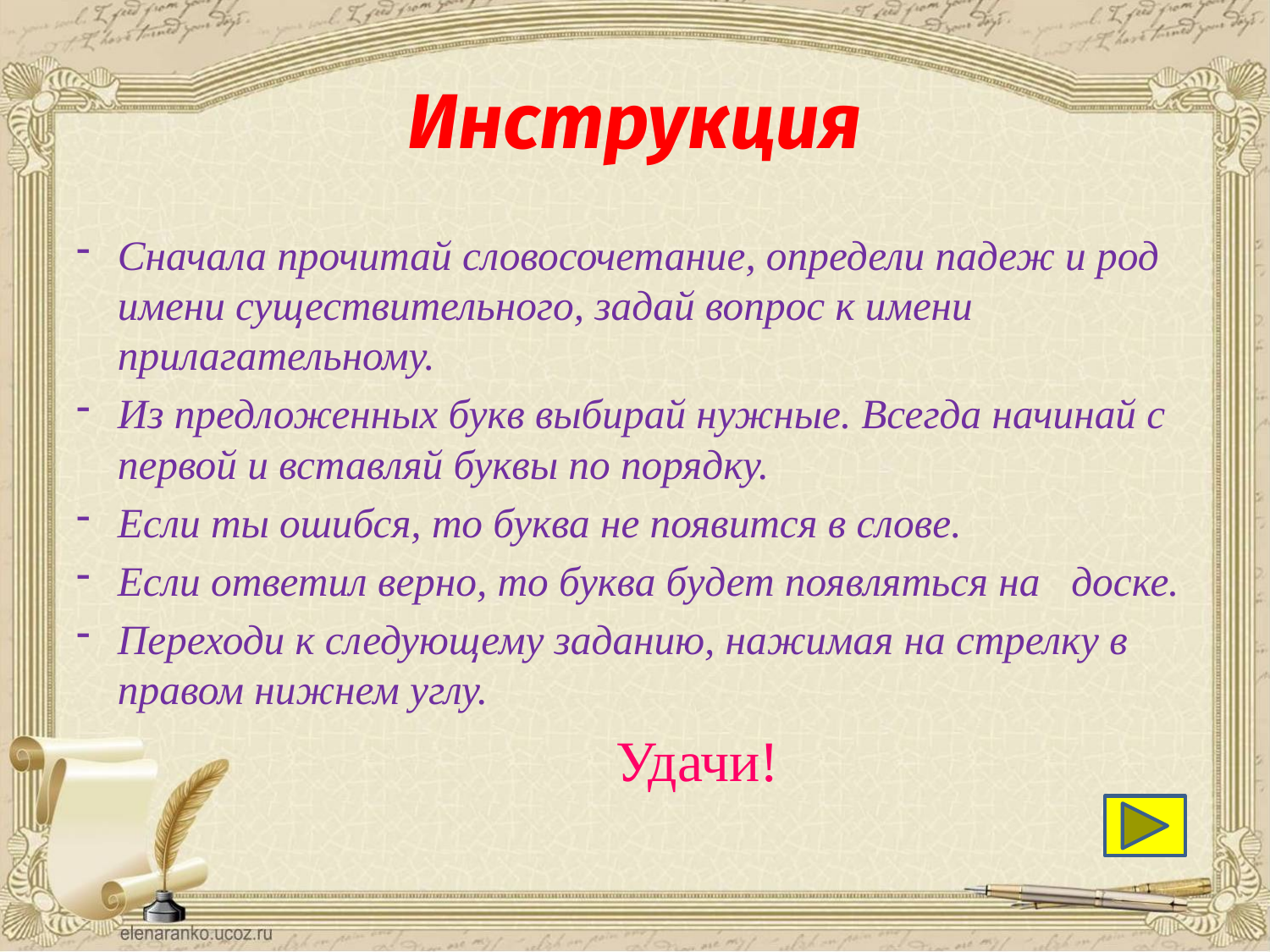

# Инструкция
Сначала прочитай словосочетание, определи падеж и род имени существительного, задай вопрос к имени прилагательному.
Из предложенных букв выбирай нужные. Всегда начинай с первой и вставляй буквы по порядку.
Если ты ошибся, то буква не появится в слове.
Если ответил верно, то буква будет появляться на   доске.
Переходи к следующему заданию, нажимая на стрелку в правом нижнем углу.
                                                    Удачи!